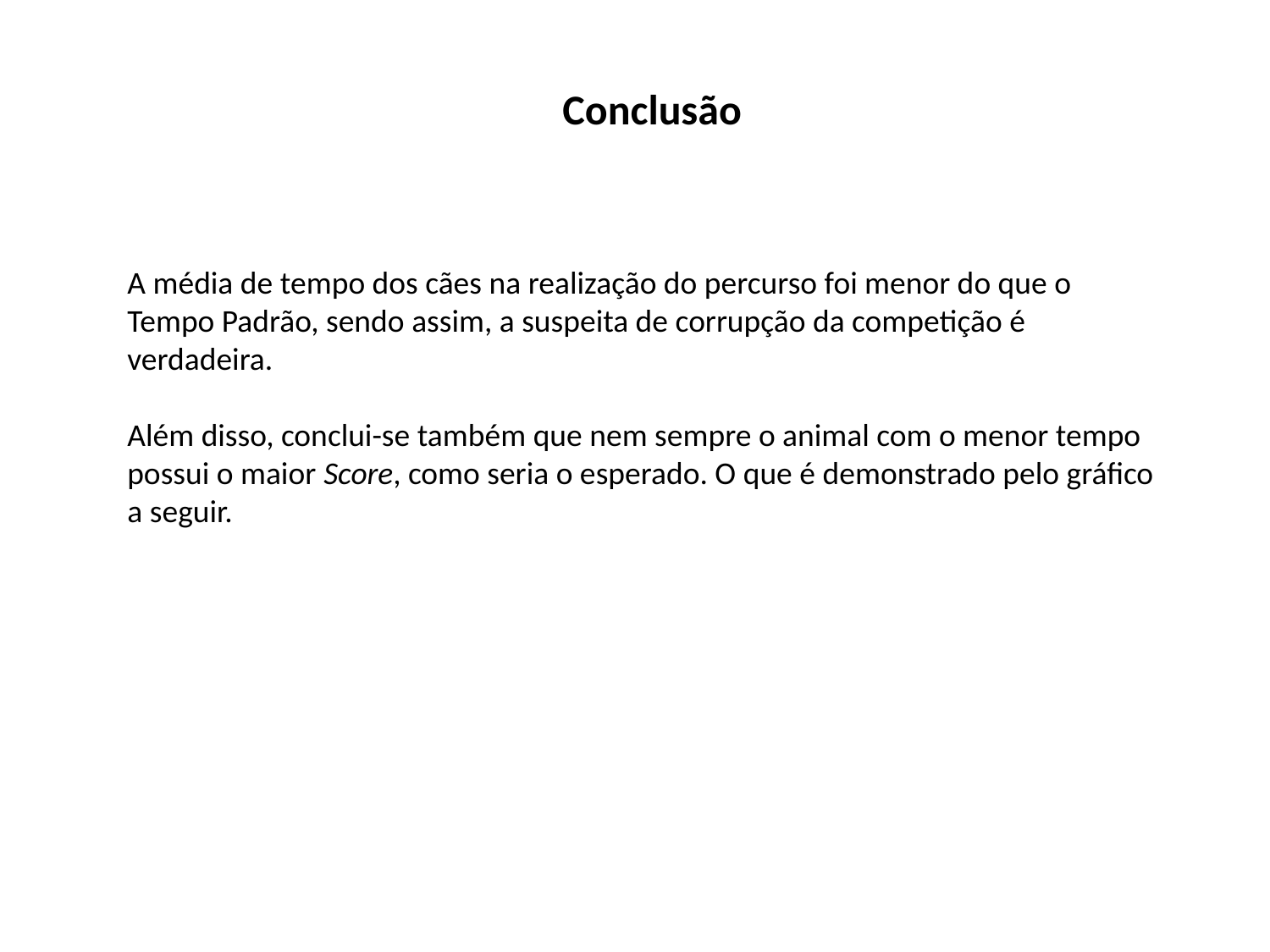

Conclusão

A média de tempo dos cães na realização do percurso foi menor do que o Tempo Padrão, sendo assim, a suspeita de corrupção da competição é verdadeira.

Além disso, conclui-se também que nem sempre o animal com o menor tempo possui o maior Score, como seria o esperado. O que é demonstrado pelo gráfico a seguir.